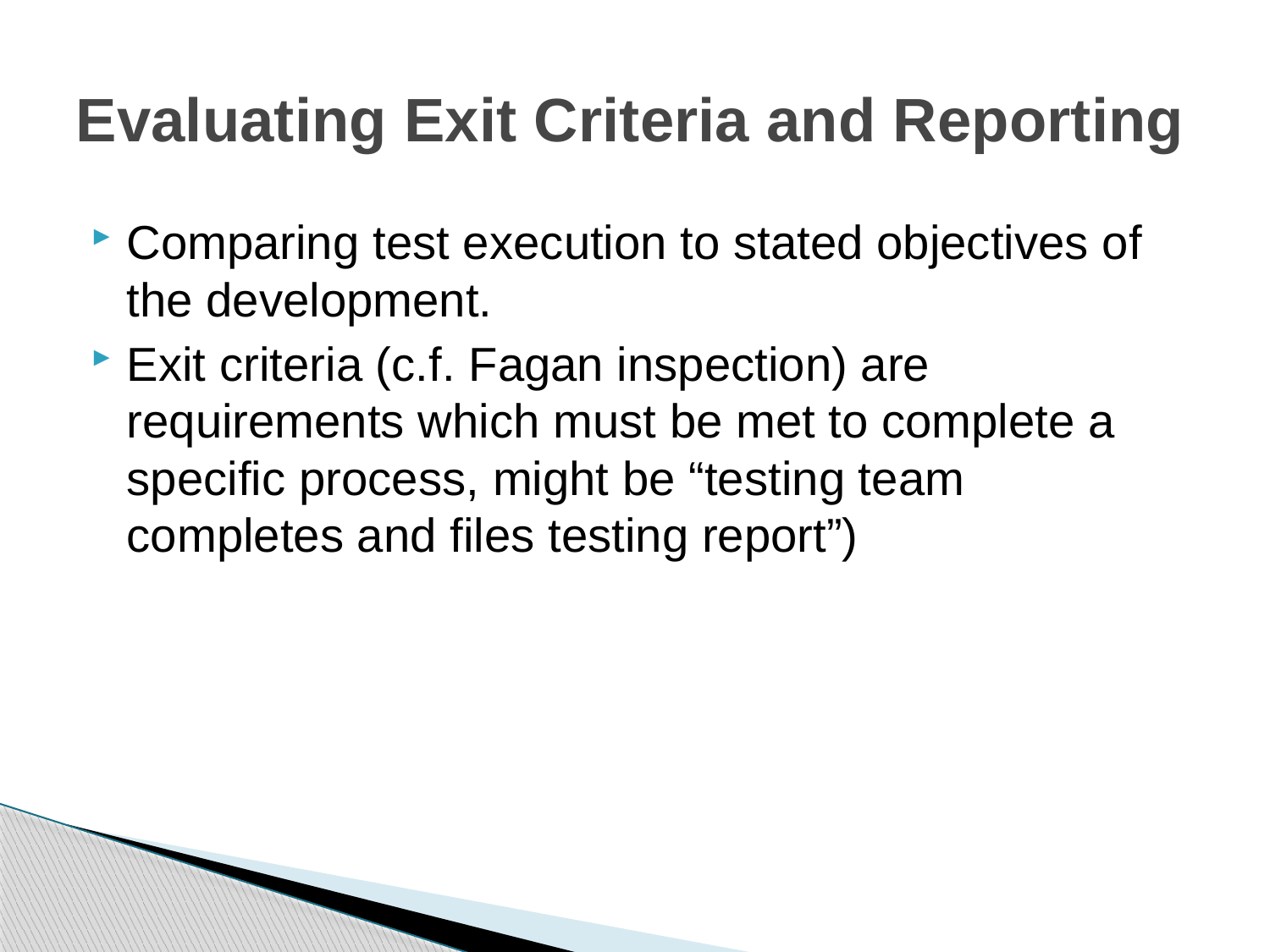

# Evaluating Exit Criteria and Reporting
Comparing test execution to stated objectives of the development.
Exit criteria (c.f. Fagan inspection) are requirements which must be met to complete a specific process, might be “testing team completes and files testing report”)